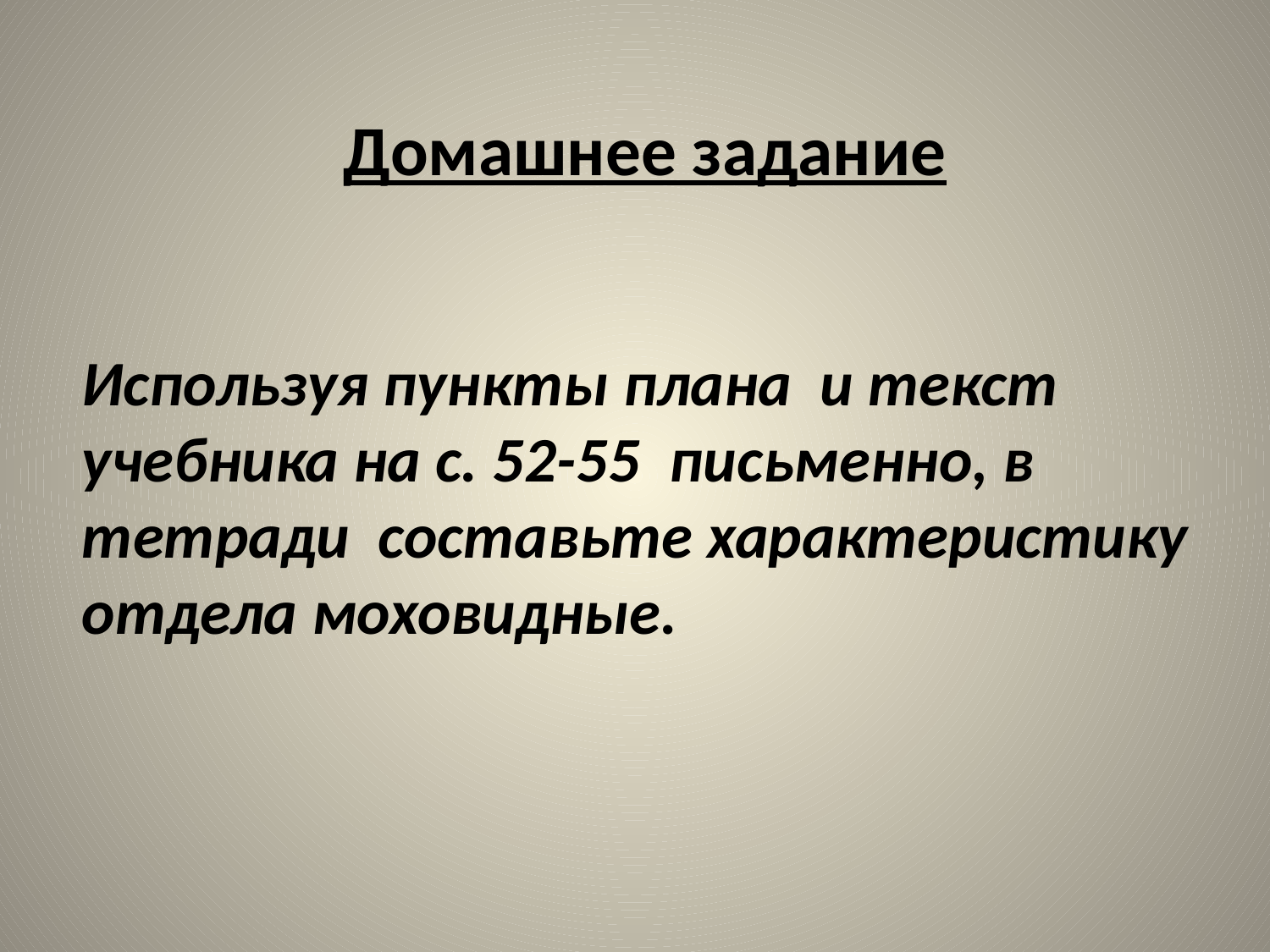

Домашнее задание

Используя пункты плана  и текст учебника на с. 52-55  письменно, в тетради  составьте характеристику отдела моховидные.